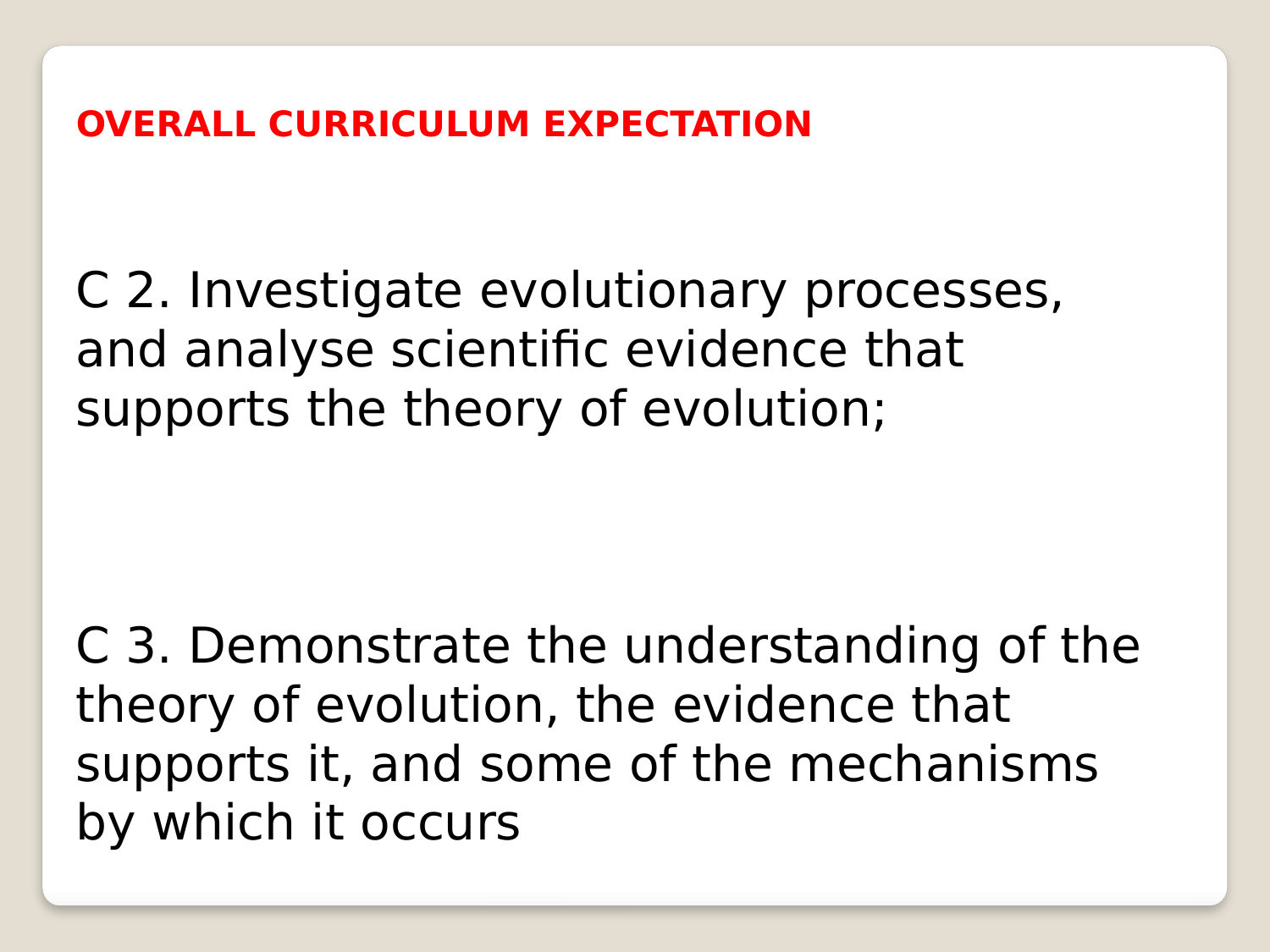

OVERALL CURRICULUM EXPECTATION

C 2. Investigate evolutionary processes, and analyse scientific evidence that supports the theory of evolution;

C 3. Demonstrate the understanding of the theory of evolution, the evidence that supports it, and some of the mechanisms by which it occurs